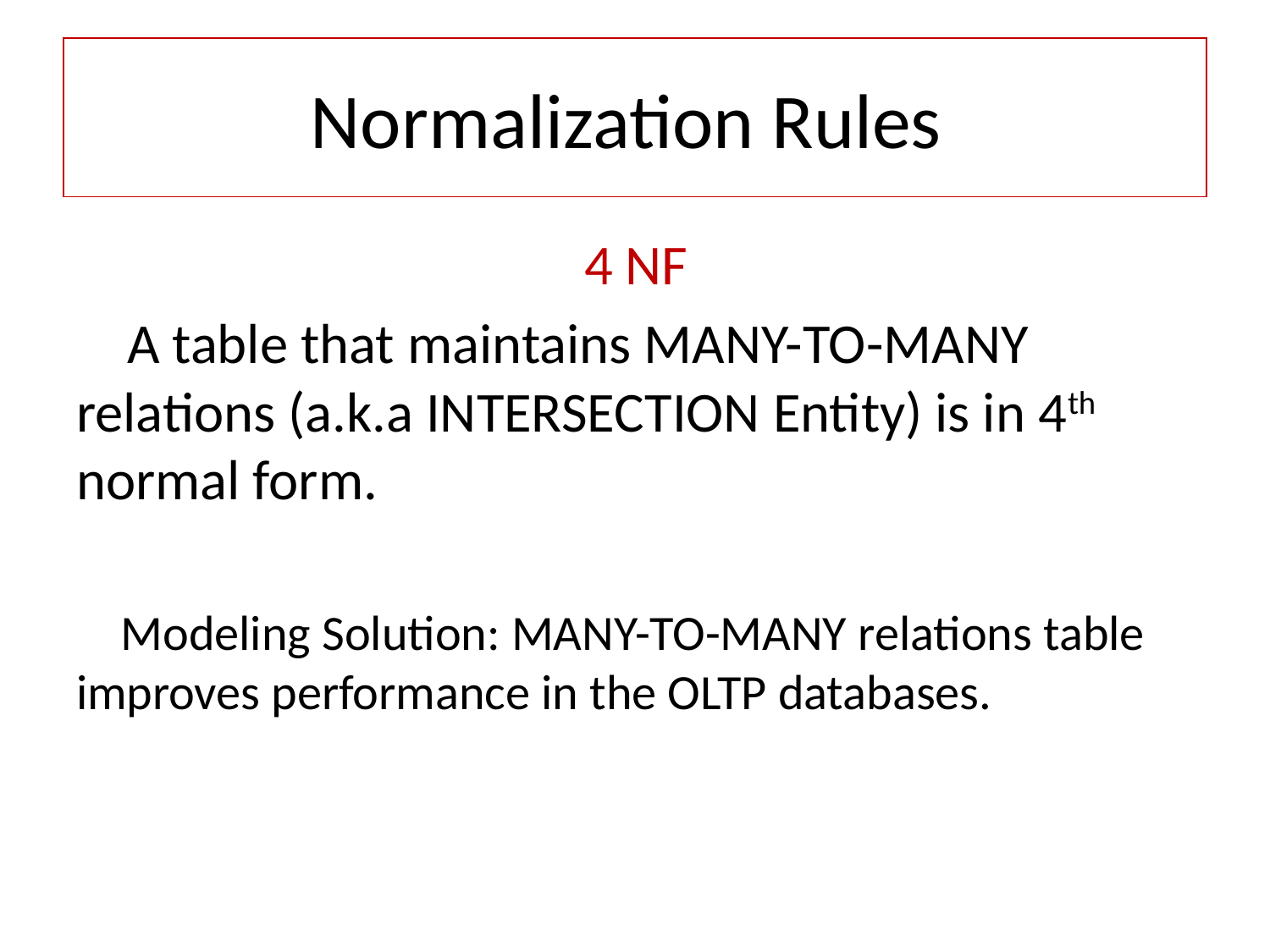

# Normalization Rules
    				4 NF
    A table that maintains MANY-TO-MANY relations (a.k.a INTERSECTION Entity) is in 4th normal form.

    Modeling Solution: MANY-TO-MANY relations table improves performance in the OLTP databases.